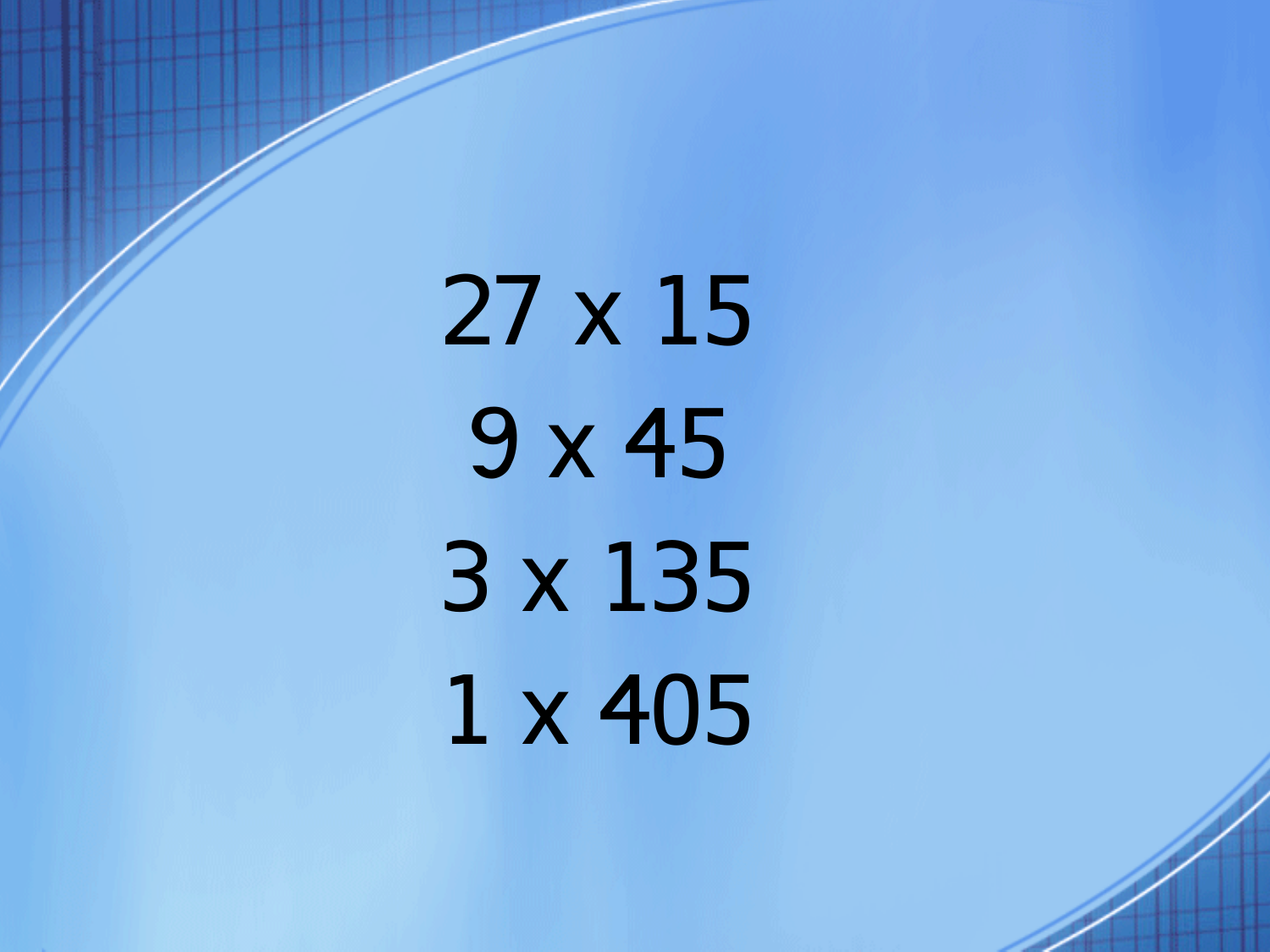

27 x 15
9 x 45
3 x 135
1 x 405